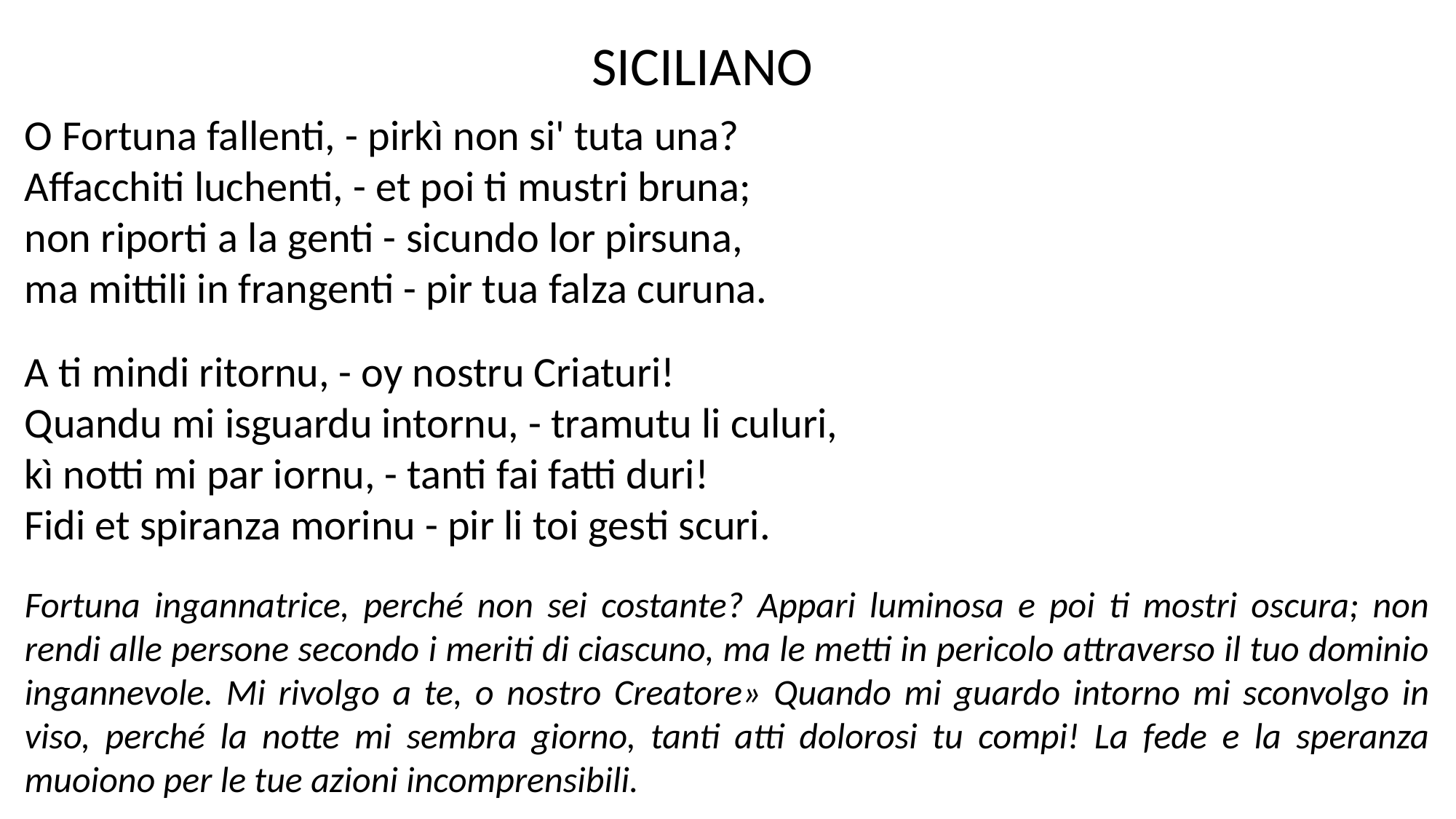

SICILIANO
O Fortuna fallenti, - pirkì non si' tuta una?
Affacchiti luchenti, - et poi ti mustri bruna;
non riporti a la genti - sicundo lor pirsuna,
ma mittili in frangenti - pir tua falza curuna.

A ti mindi ritornu, - oy nostru Criaturi!
Quandu mi isguardu intornu, - tramutu li culuri,
kì notti mi par iornu, - tanti fai fatti duri!
Fidi et spiranza morinu - pir li toi gesti scuri.

Fortuna ingannatrice, perché non sei costante? Appari luminosa e poi ti mostri oscura; non rendi alle persone secondo i meriti di ciascuno, ma le metti in pericolo attraverso il tuo dominio ingannevole. Mi rivolgo a te, o nostro Creatore» Quando mi guardo intorno mi sconvolgo in viso, perché la notte mi sembra giorno, tanti atti dolorosi tu compi! La fede e la speranza muoiono per le tue azioni incomprensibili.